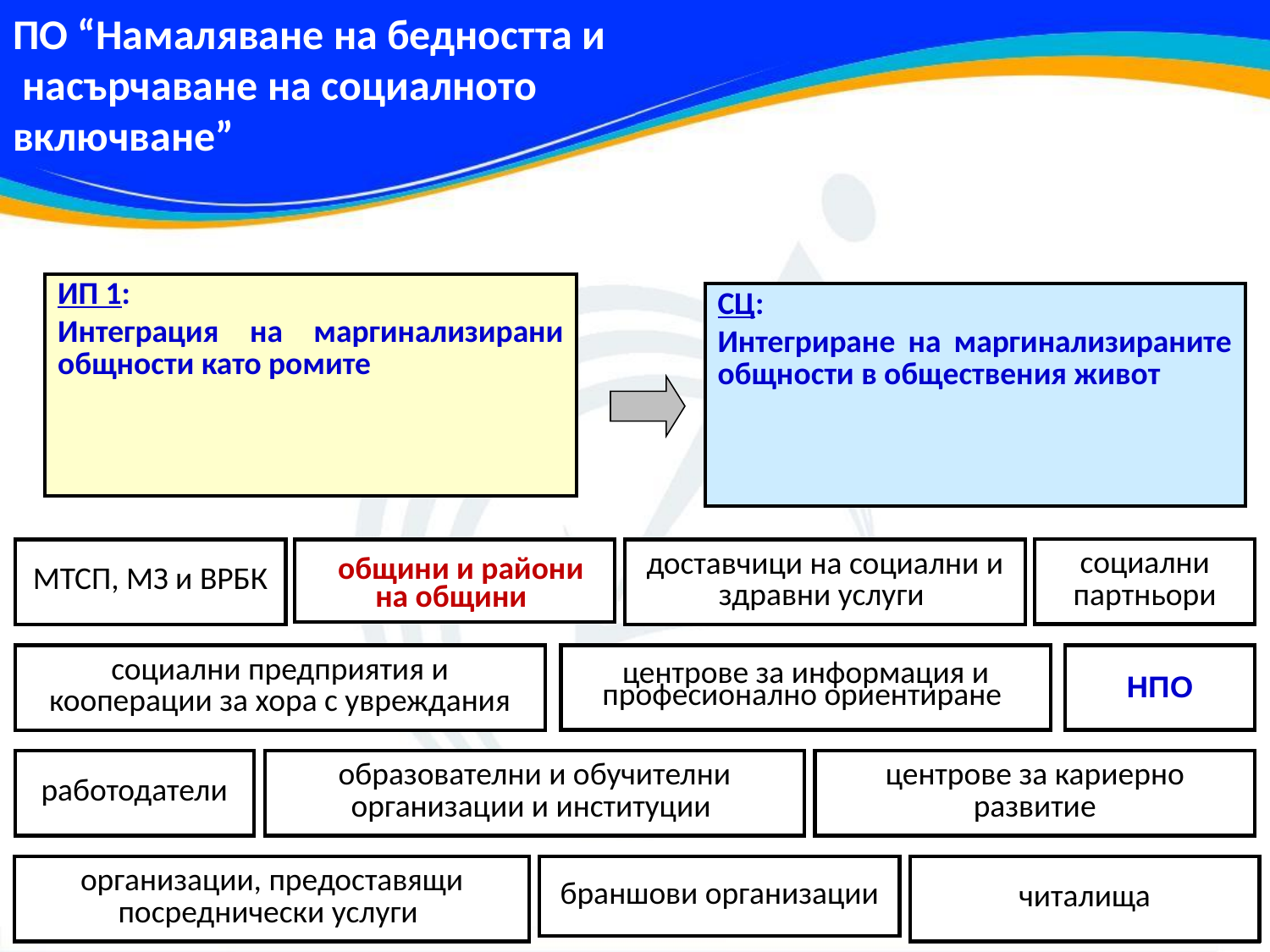

ПО “Намаляване на бедността и
 насърчаване на социалното включване”
| ИП 1: Интеграция на маргинализирани общности като ромите |
| --- |
| СЦ: Интегриране на маргинализираните общности в обществения живот |
| --- |

| социални партньори |
| --- |
| МТСП, МЗ и ВРБК |
| --- |
| общини и райони на общини |
| --- |
| доставчици на социални и здравни услуги |
| --- |
| социални предприятия и кооперации за хора с увреждания |
| --- |
| центрове за информация и професионално ориентиране |
| --- |
| НПО |
| --- |
| работодатели |
| --- |
| образователни и обучителни организации и институции |
| --- |
| центрове за кариерно развитие |
| --- |
| организации, предоставящи посреднически услуги |
| --- |
| браншови организации |
| --- |
| читалища |
| --- |